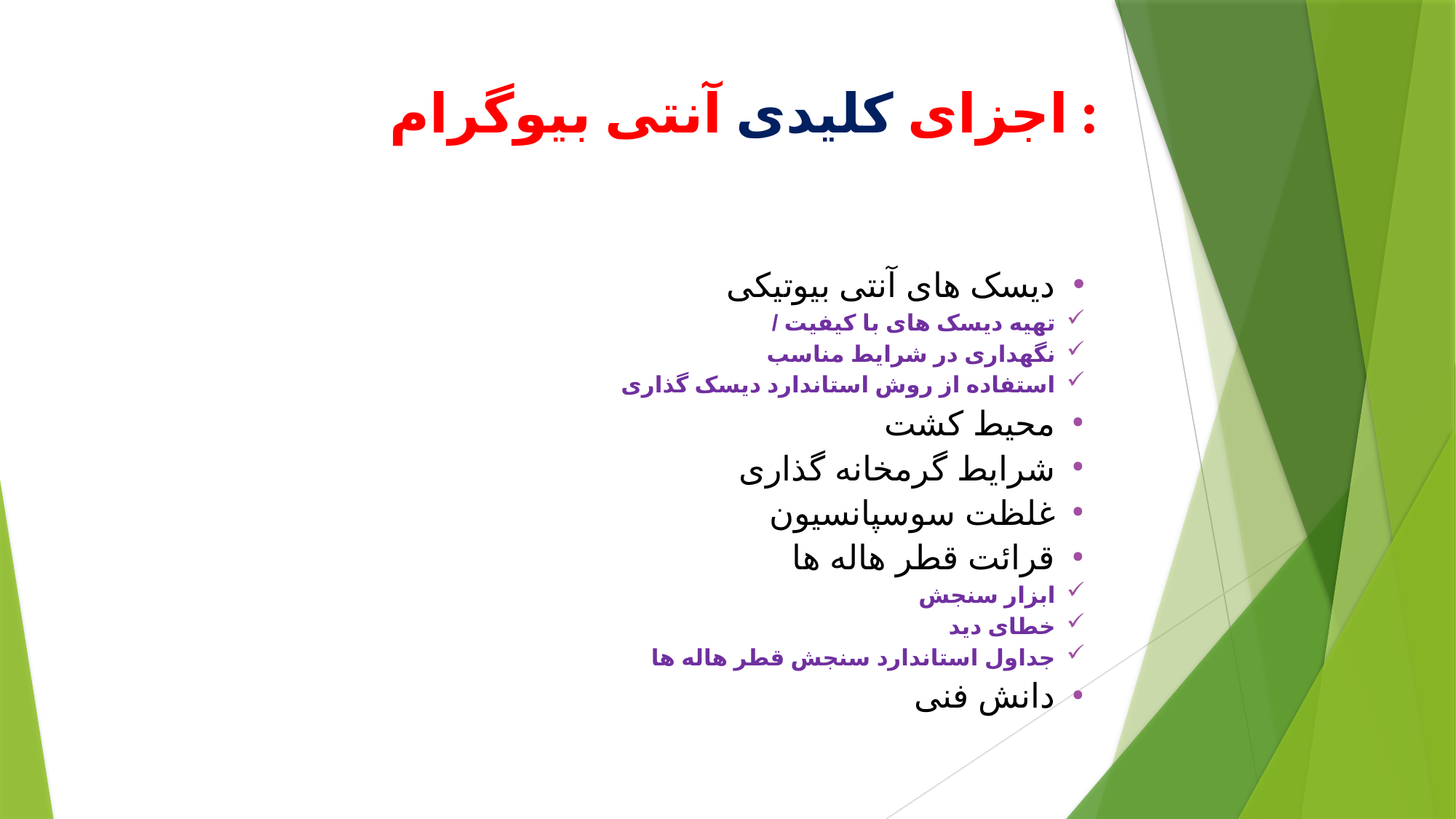

# اجزای کلیدی آنتی بیوگرام :
دیسک های آنتی بیوتیکی
تهیه دیسک های با کیفیت /
نگهداری در شرایط مناسب
استفاده از روش استاندارد دیسک گذاری
محیط کشت
شرایط گرمخانه گذاری
غلظت سوسپانسیون
قرائت قطر هاله ها
ابزار سنجش
خطای دید
جداول استاندارد سنجش قطر هاله ها
دانش فنی